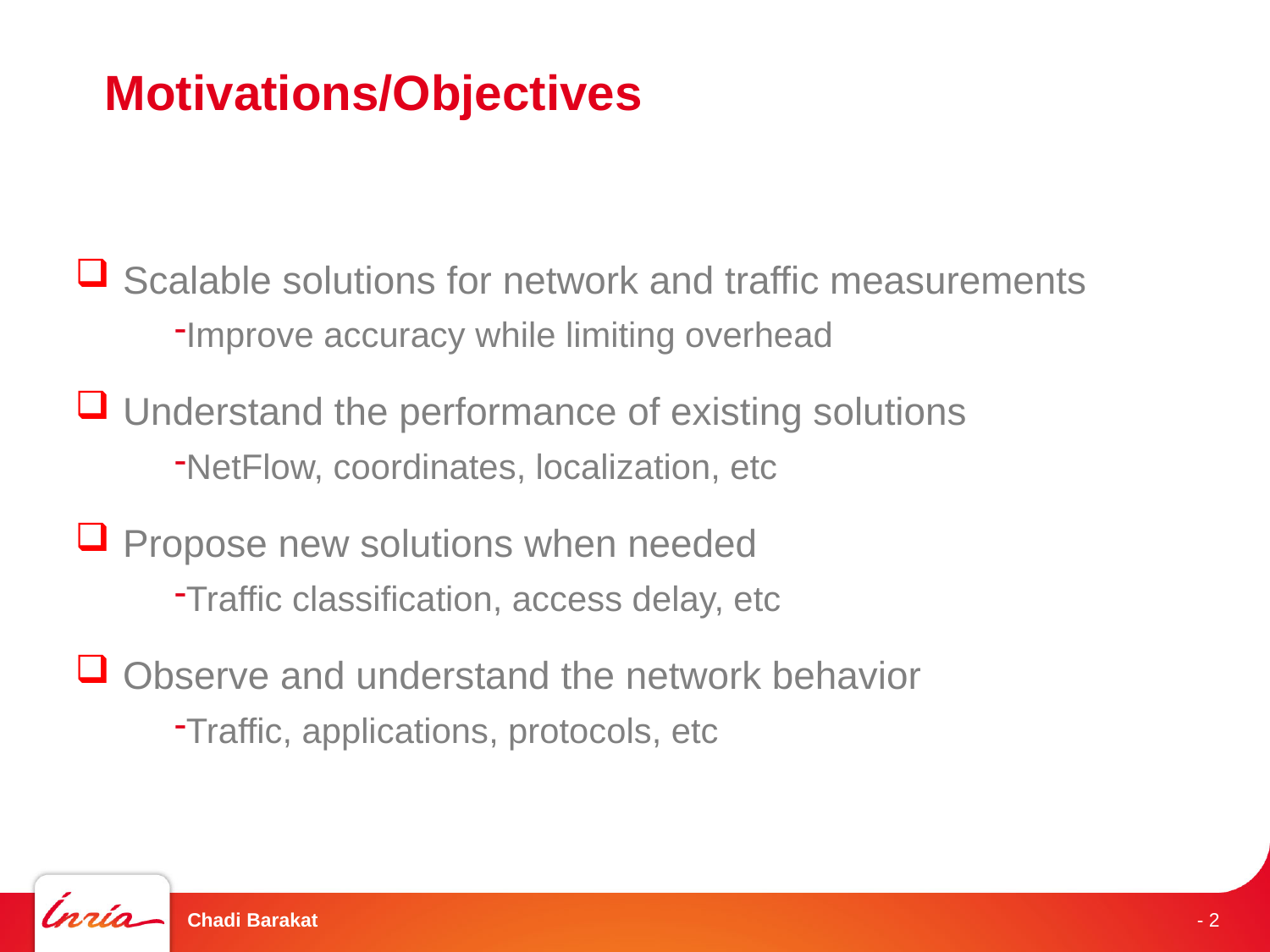

# Motivations/Objectives
Scalable solutions for network and traffic measurements
Improve accuracy while limiting overhead
Understand the performance of existing solutions
NetFlow, coordinates, localization, etc
Propose new solutions when needed
Traffic classification, access delay, etc
Observe and understand the network behavior
Traffic, applications, protocols, etc

Chadi Barakat
- 2